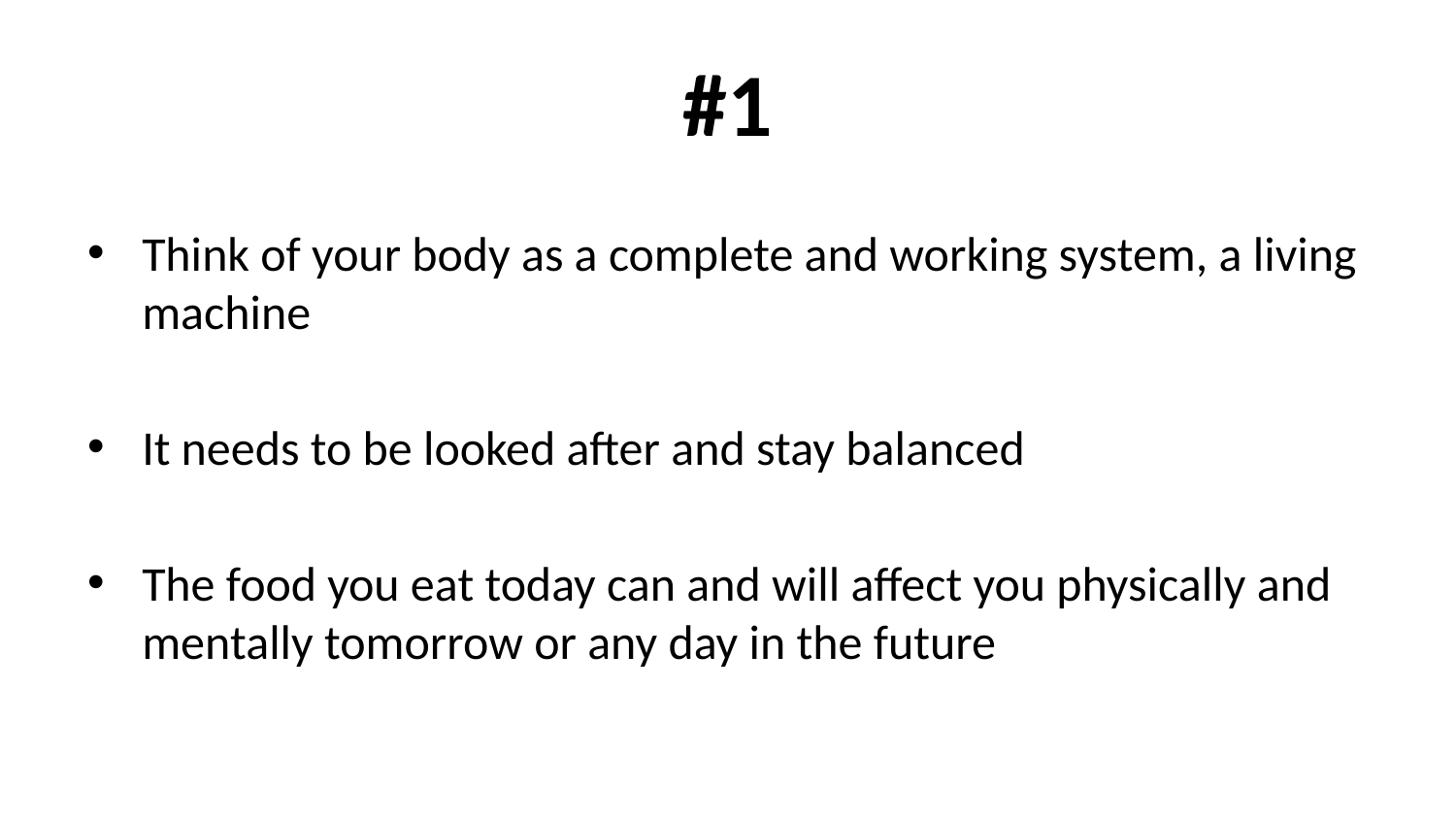

# #1
Think of your body as a complete and working system, a living machine

It needs to be looked after and stay balanced

The food you eat today can and will affect you physically and mentally tomorrow or any day in the future